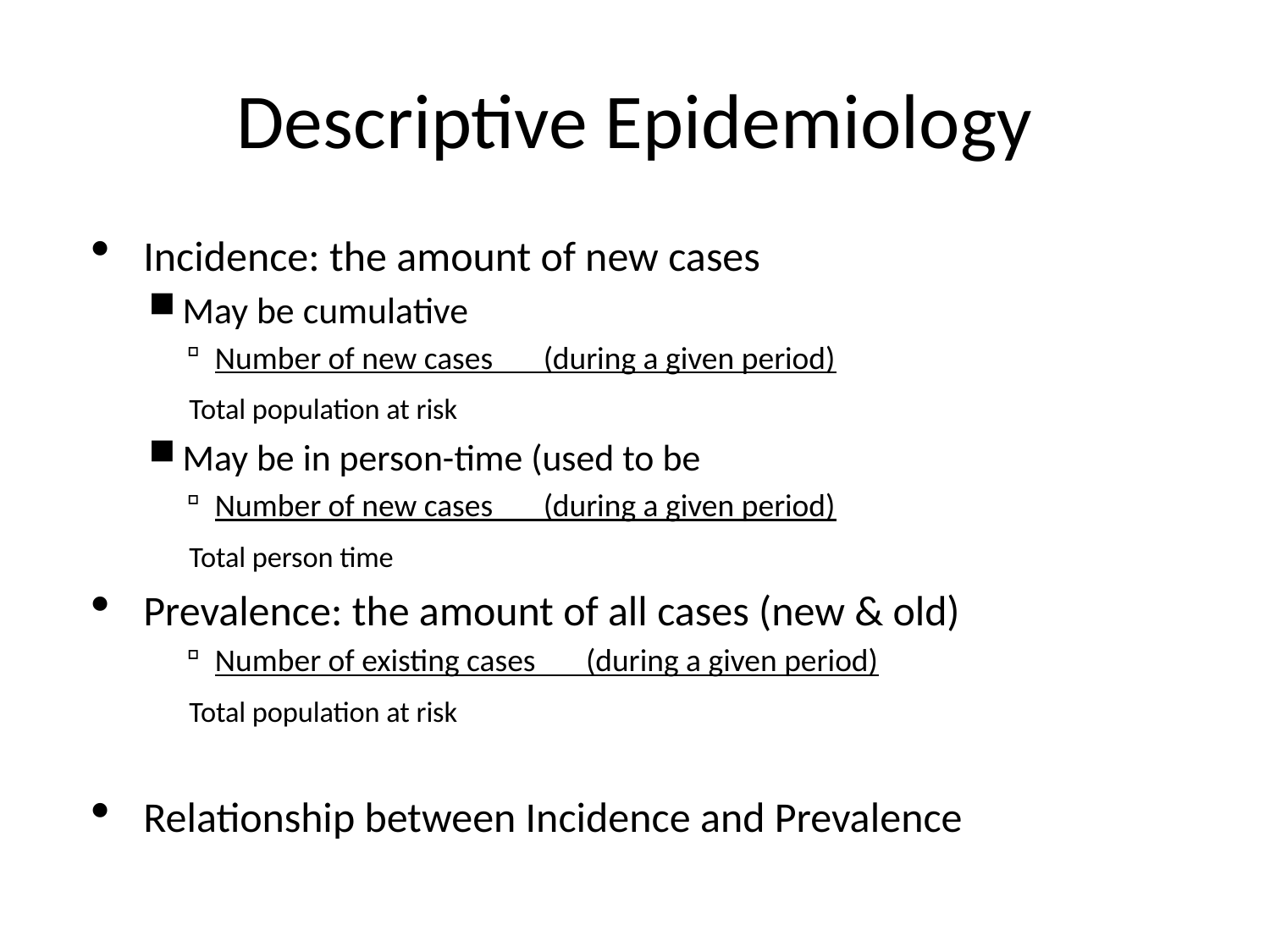

# Descriptive Epidemiology
Incidence: the amount of new cases
May be cumulative
Number of new cases       (during a given period)
				 Total population at risk
May be in person-time (used to be
Number of new cases       (during a given period)
				 Total person time
Prevalence: the amount of all cases (new & old)
Number of existing cases       (during a given period)
				 Total population at risk

Relationship between Incidence and Prevalence